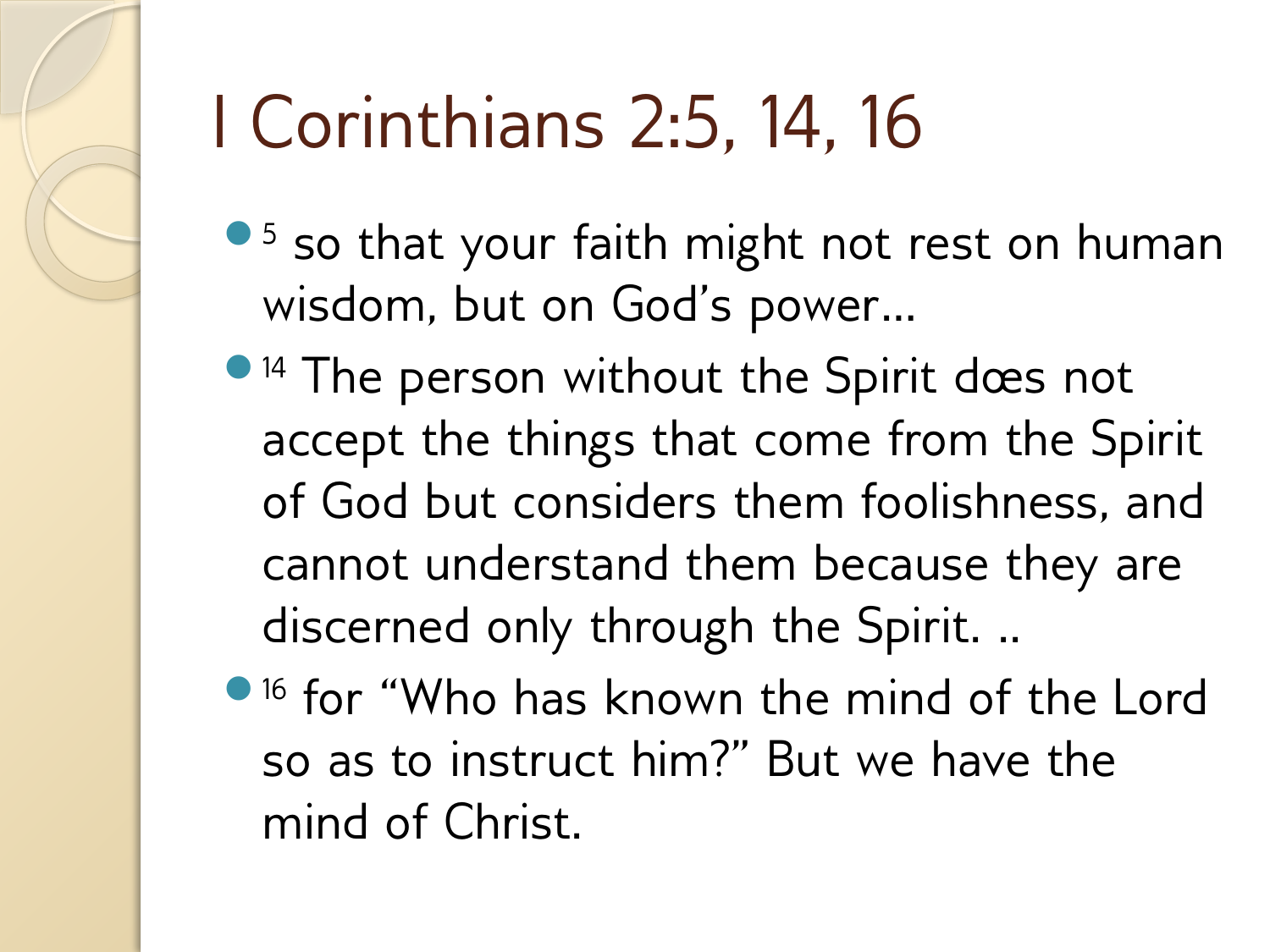

# I Corinthians 2:5, 14, 16
5 so that your faith might not rest on human wisdom, but on God’s power…
14 The person without the Spirit does not accept the things that come from the Spirit of God but considers them foolishness, and cannot understand them because they are discerned only through the Spirit. ..
16 for “Who has known the mind of the Lord
so as to instruct him?” But we have the mind of Christ.